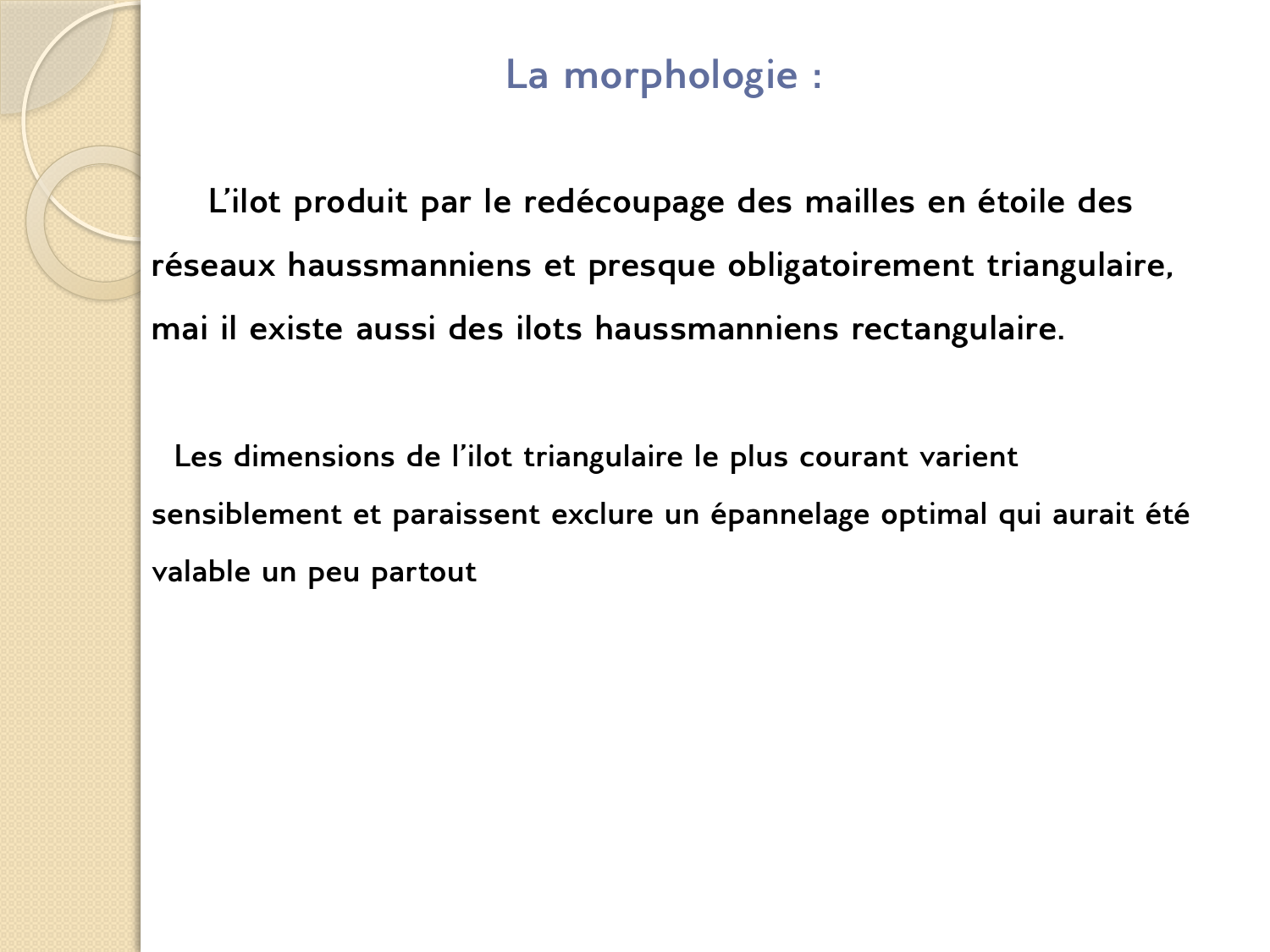

La morphologie :
# L’ilot produit par le redécoupage des mailles en étoile des réseaux haussmanniens et presque obligatoirement triangulaire, mai il existe aussi des ilots haussmanniens rectangulaire. Les dimensions de l’ilot triangulaire le plus courant varient sensiblement et paraissent exclure un épannelage optimal qui aurait été valable un peu partout